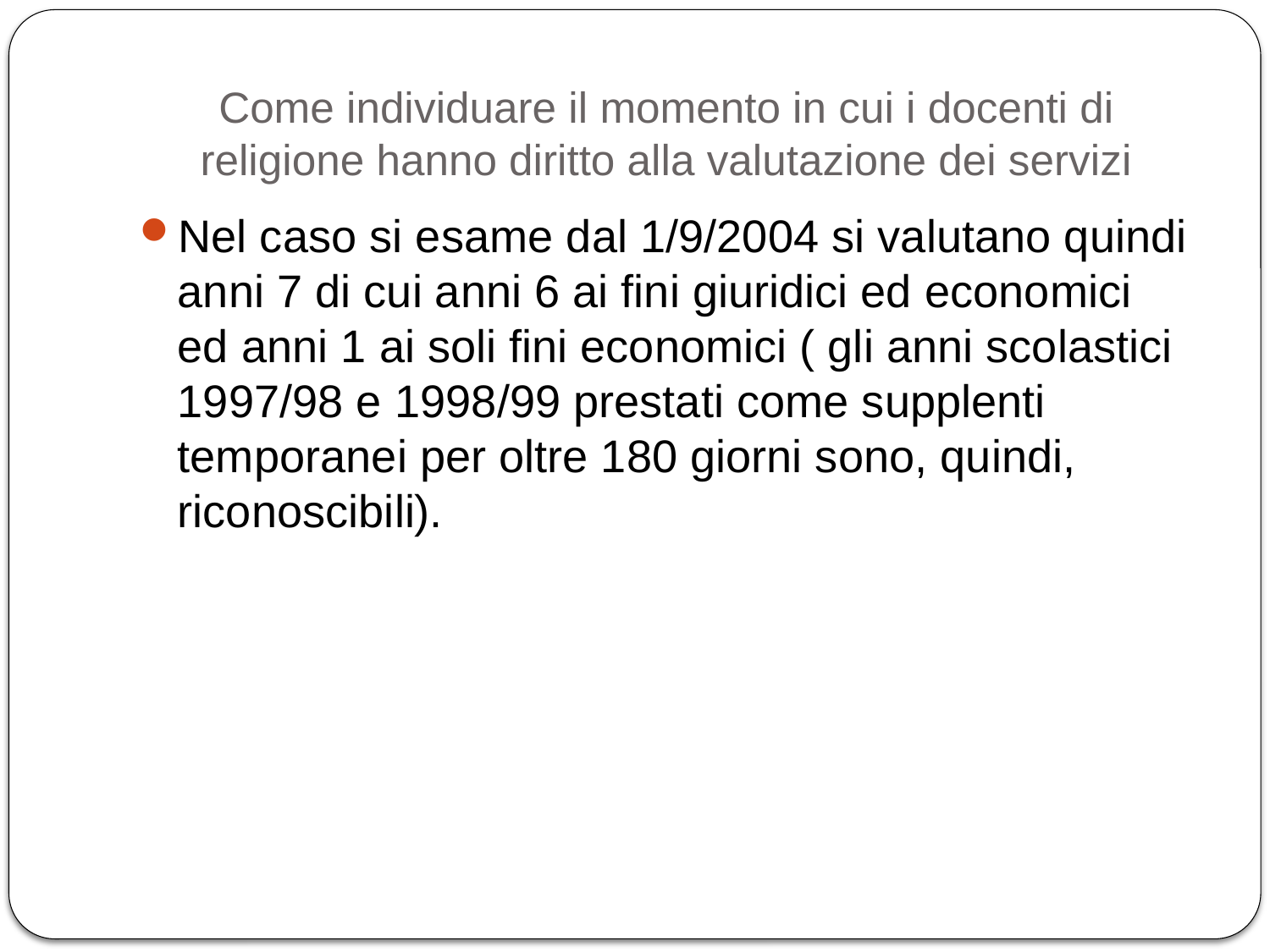

# Come individuare il momento in cui i docenti di religione hanno diritto alla valutazione dei servizi
Nel caso si esame dal 1/9/2004 si valutano quindi anni 7 di cui anni 6 ai fini giuridici ed economici ed anni 1 ai soli fini economici ( gli anni scolastici 1997/98 e 1998/99 prestati come supplenti temporanei per oltre 180 giorni sono, quindi, riconoscibili).